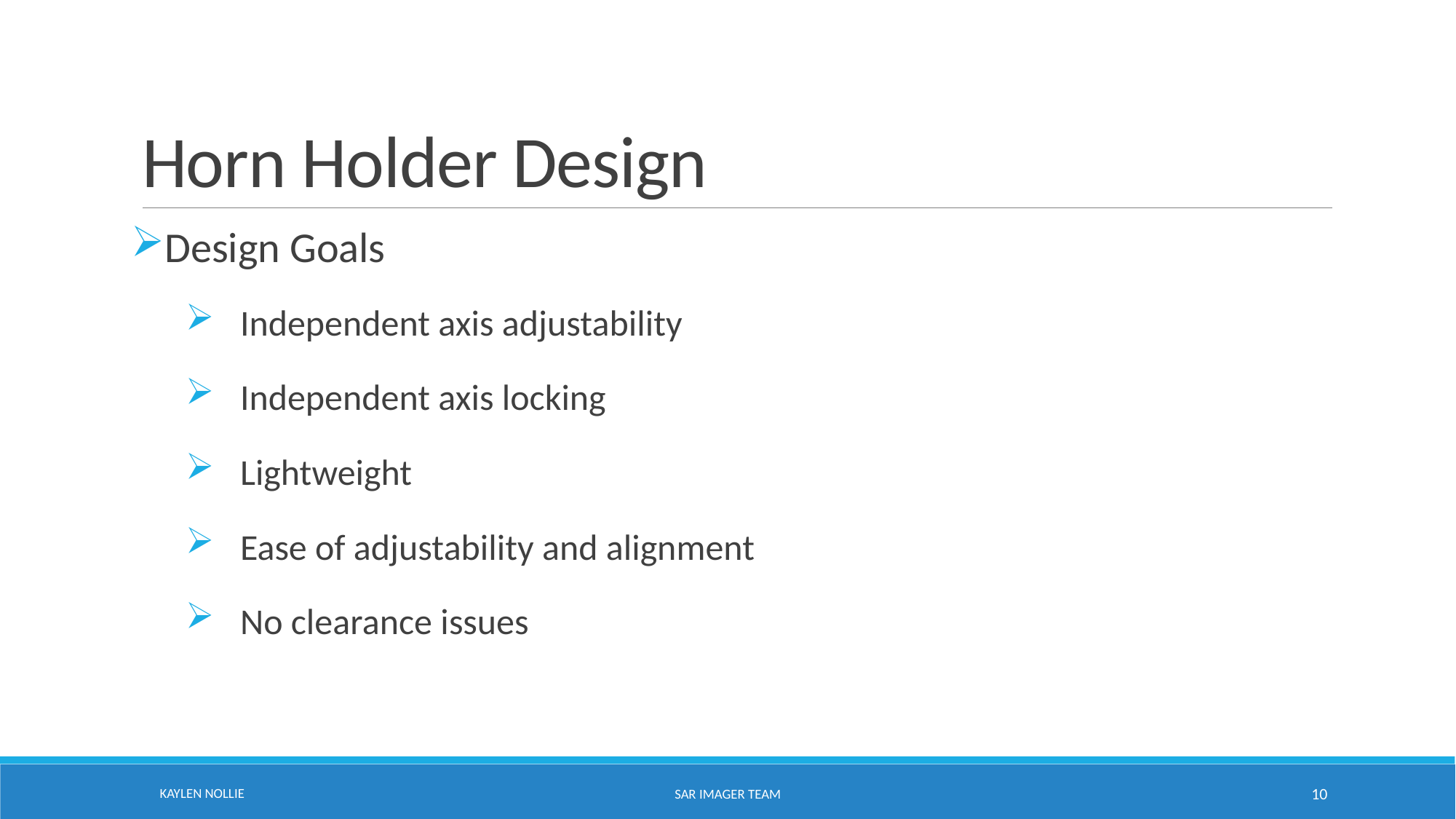

# Horn Holder Design
Design Goals
Independent axis adjustability
Independent axis locking
Lightweight
Ease of adjustability and alignment
No clearance issues
KAYLEN NOLLIE
SAR Imager Team
10